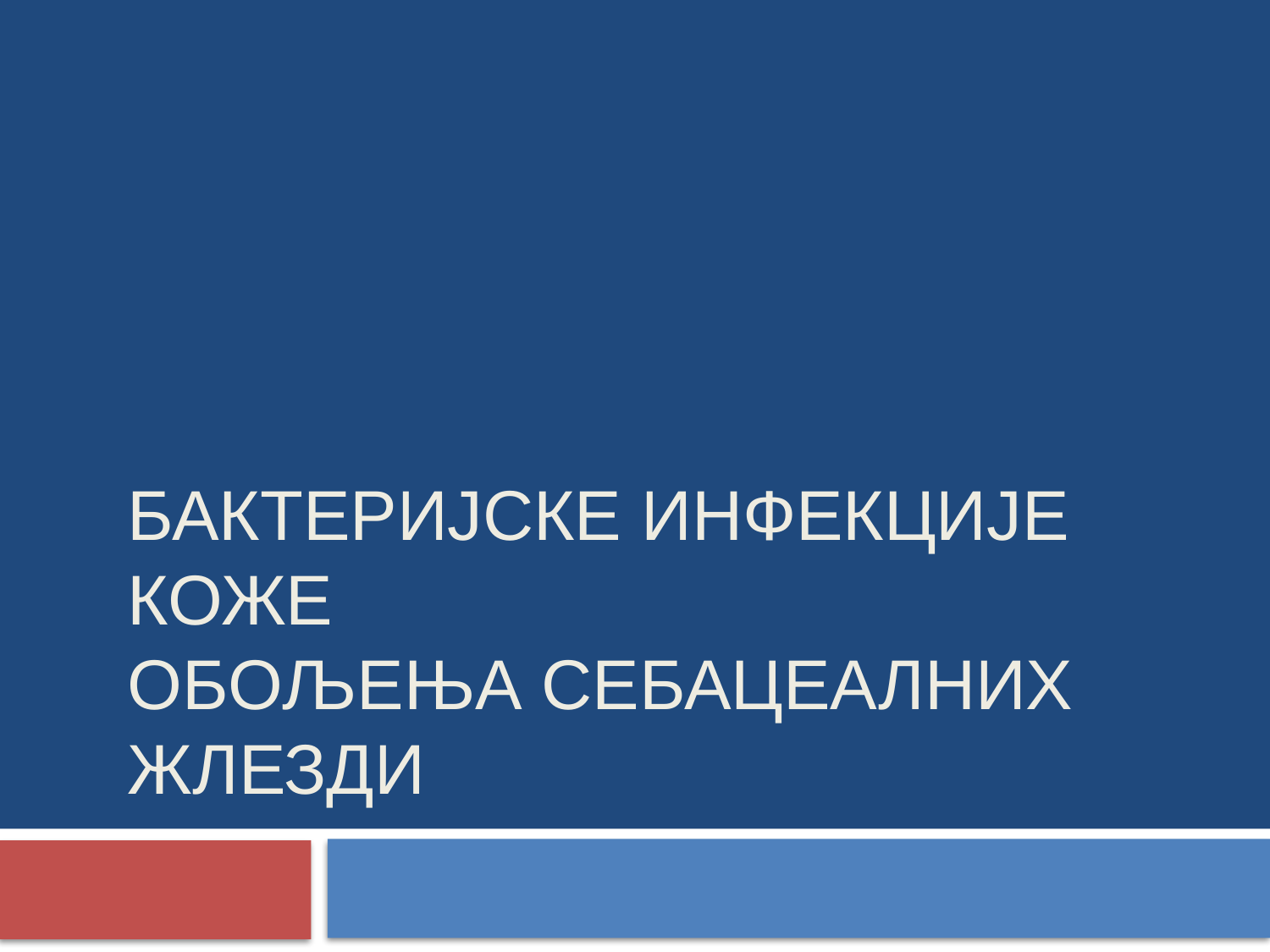

# Бактеријске инфекције коже обољења себацеалних жлезди